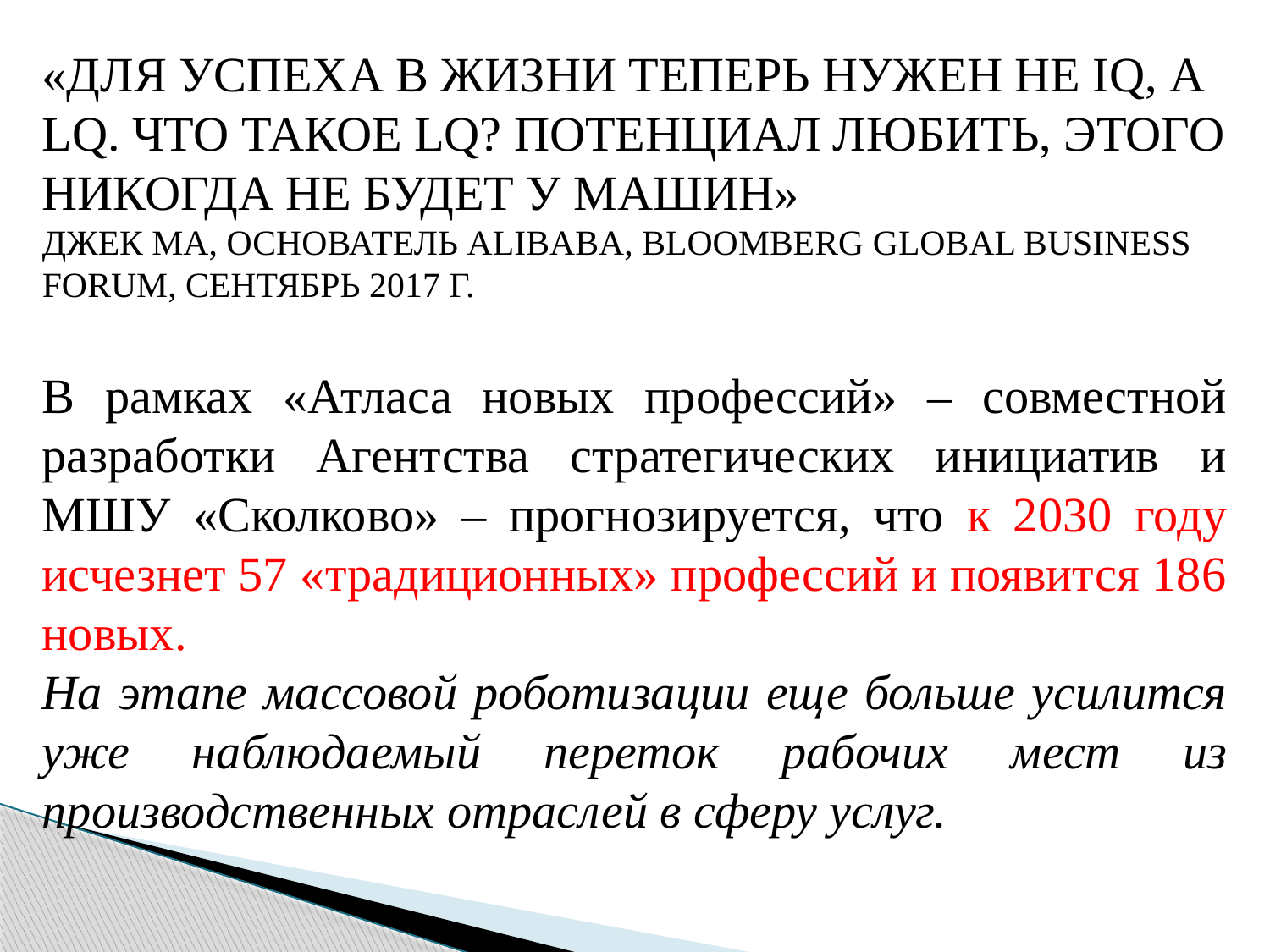

«ДЛЯ УСПЕХА В ЖИЗНИ ТЕПЕРЬ НУЖЕН НЕ IQ, А LQ. ЧТО ТАКОЕ LQ? ПОТЕНЦИАЛ ЛЮБИТЬ, ЭТОГО НИКОГДА НЕ БУДЕТ У МАШИН»
ДЖЕК МА, ОСНОВАТЕЛЬ ALIBABA, BLOOMBERG GLOBAL BUSINESS FORUM, СЕНТЯБРЬ 2017 Г.

В рамках «Атласа новых профессий» – совместной разработки Агентства стратегических инициатив и МШУ «Сколково» – прогнозируется, что к 2030 году исчезнет 57 «традиционных» профессий и появится 186 новых.
На этапе массовой роботизации еще больше усилится уже наблюдаемый переток рабочих мест из производственных отраслей в сферу услуг.